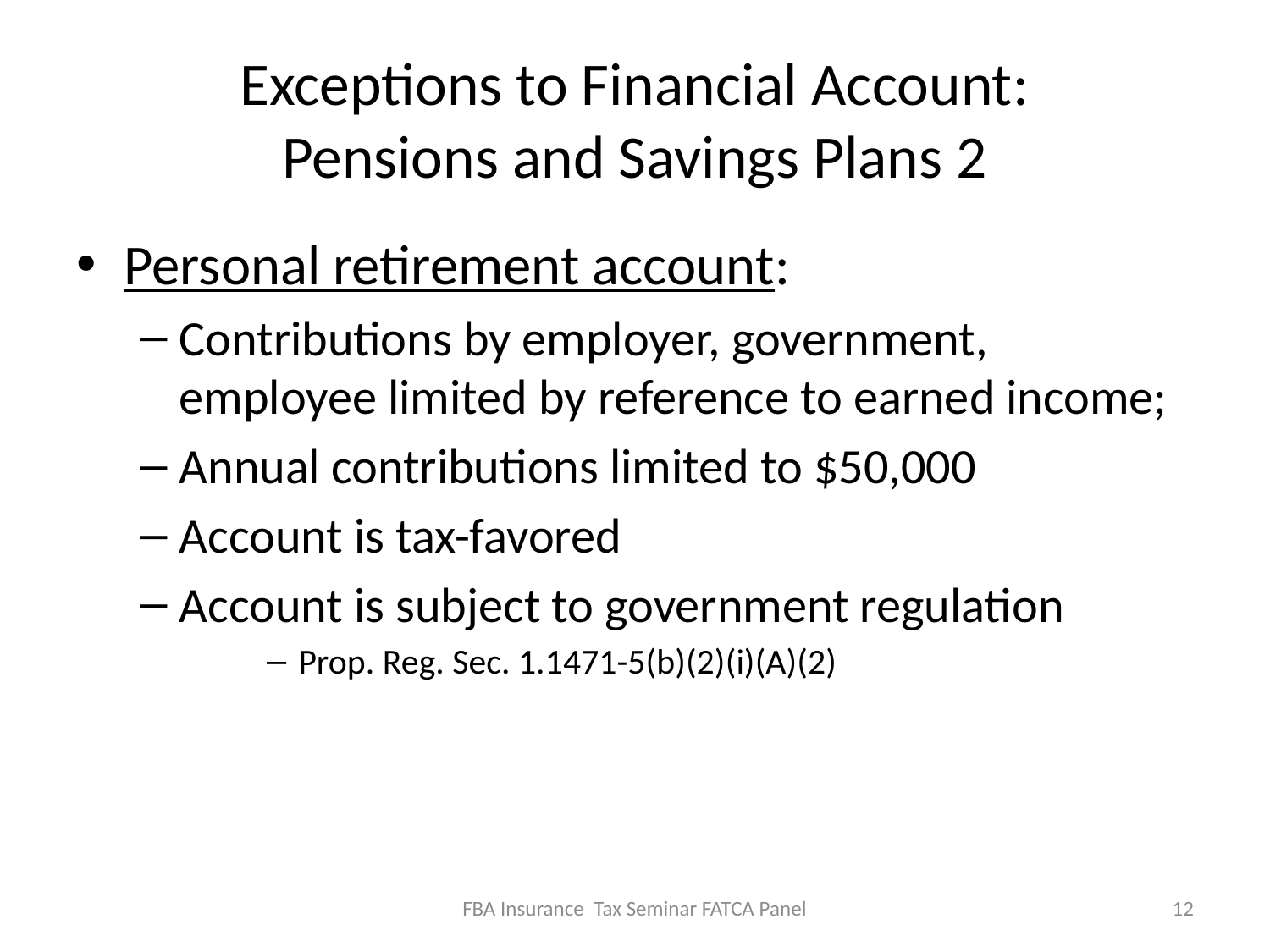

# Exceptions to Financial Account: Pensions and Savings Plans 2
Personal retirement account:
Contributions by employer, government, employee limited by reference to earned income;
Annual contributions limited to $50,000
Account is tax-favored
Account is subject to government regulation
Prop. Reg. Sec. 1.1471-5(b)(2)(i)(A)(2)

FBA Insurance  Tax Seminar FATCA Panel
12